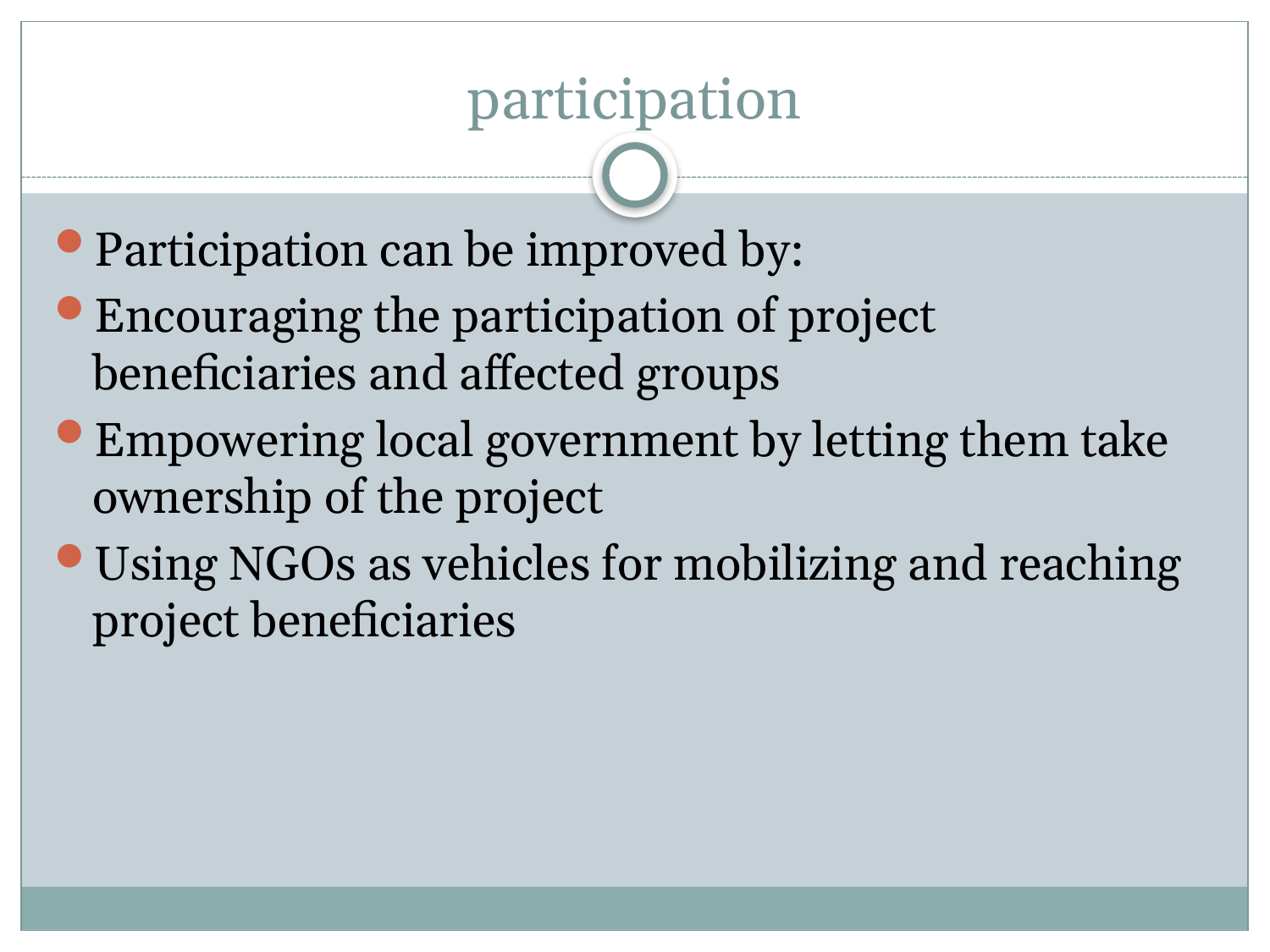

# participation
Participation can be improved by:
Encouraging the participation of project beneficiaries and affected groups
Empowering local government by letting them take ownership of the project
Using NGOs as vehicles for mobilizing and reaching project beneficiaries